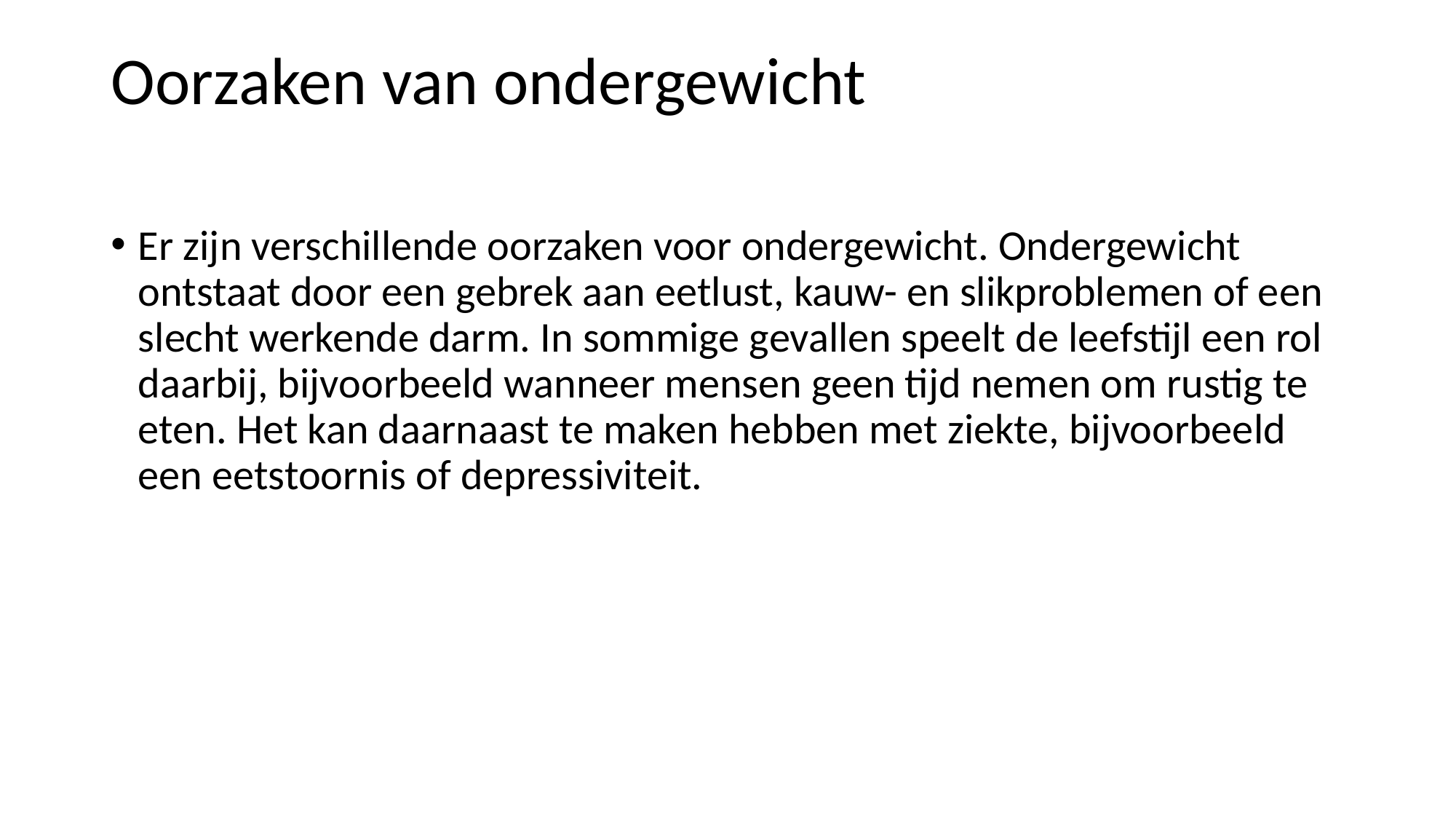

# Oorzaken van ondergewicht
Er zijn verschillende oorzaken voor ondergewicht. Ondergewicht ontstaat door een gebrek aan eetlust, kauw- en slikproblemen of een slecht werkende darm. In sommige gevallen speelt de leefstijl een rol daarbij, bijvoorbeeld wanneer mensen geen tijd nemen om rustig te eten. Het kan daarnaast te maken hebben met ziekte, bijvoorbeeld een eetstoornis of depressiviteit.